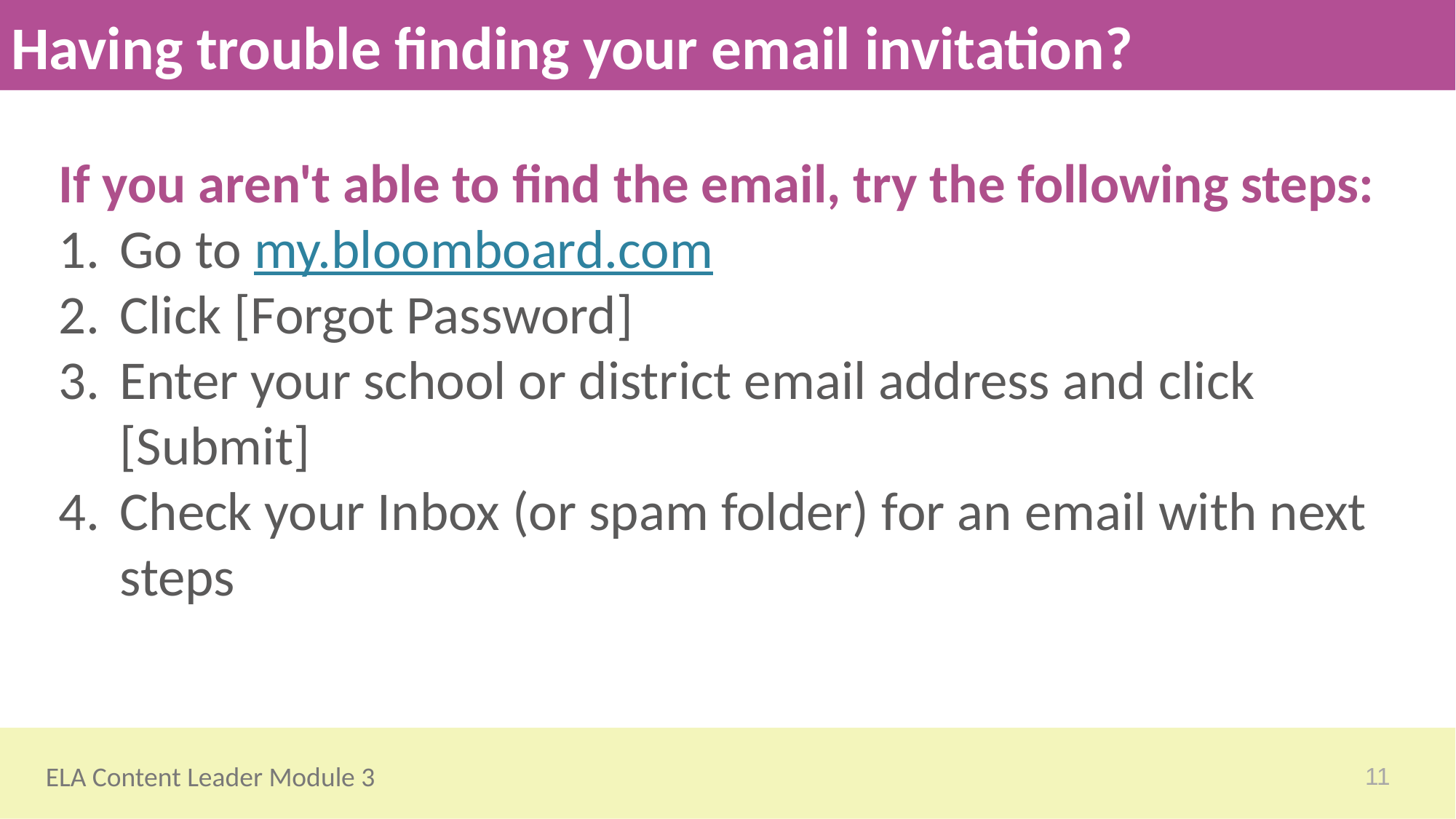

# Having trouble finding your email invitation?
If you aren't able to find the email, try the following steps:
Go to my.bloomboard.com
Click [Forgot Password]
Enter your school or district email address and click [Submit]
Check your Inbox (or spam folder) for an email with next steps

11